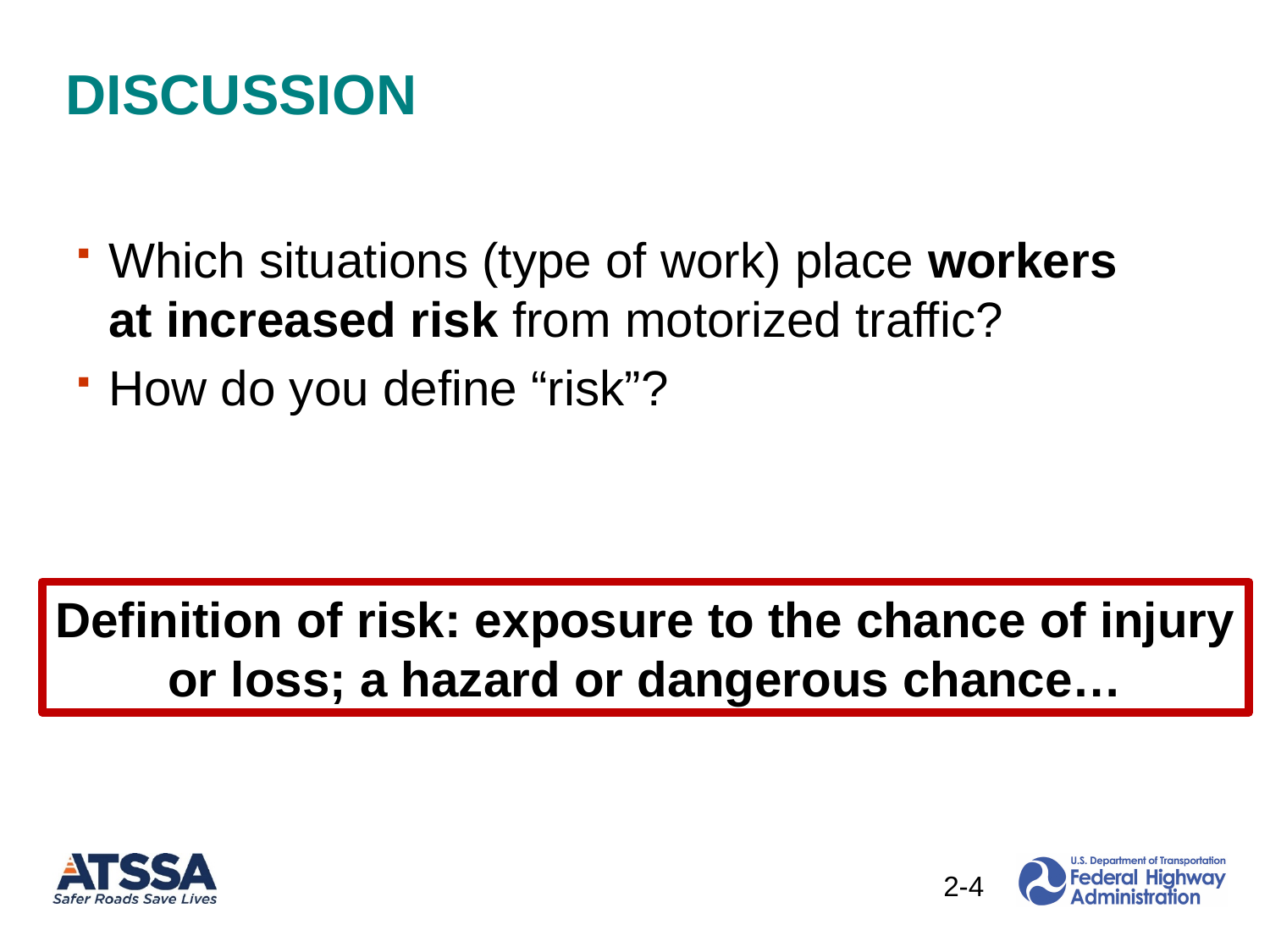

# DISCUSSION
Which situations (type of work) place workers at increased risk from motorized traffic?
How do you define “risk”?
Definition of risk: exposure to the chance of injury or loss; a hazard or dangerous chance…